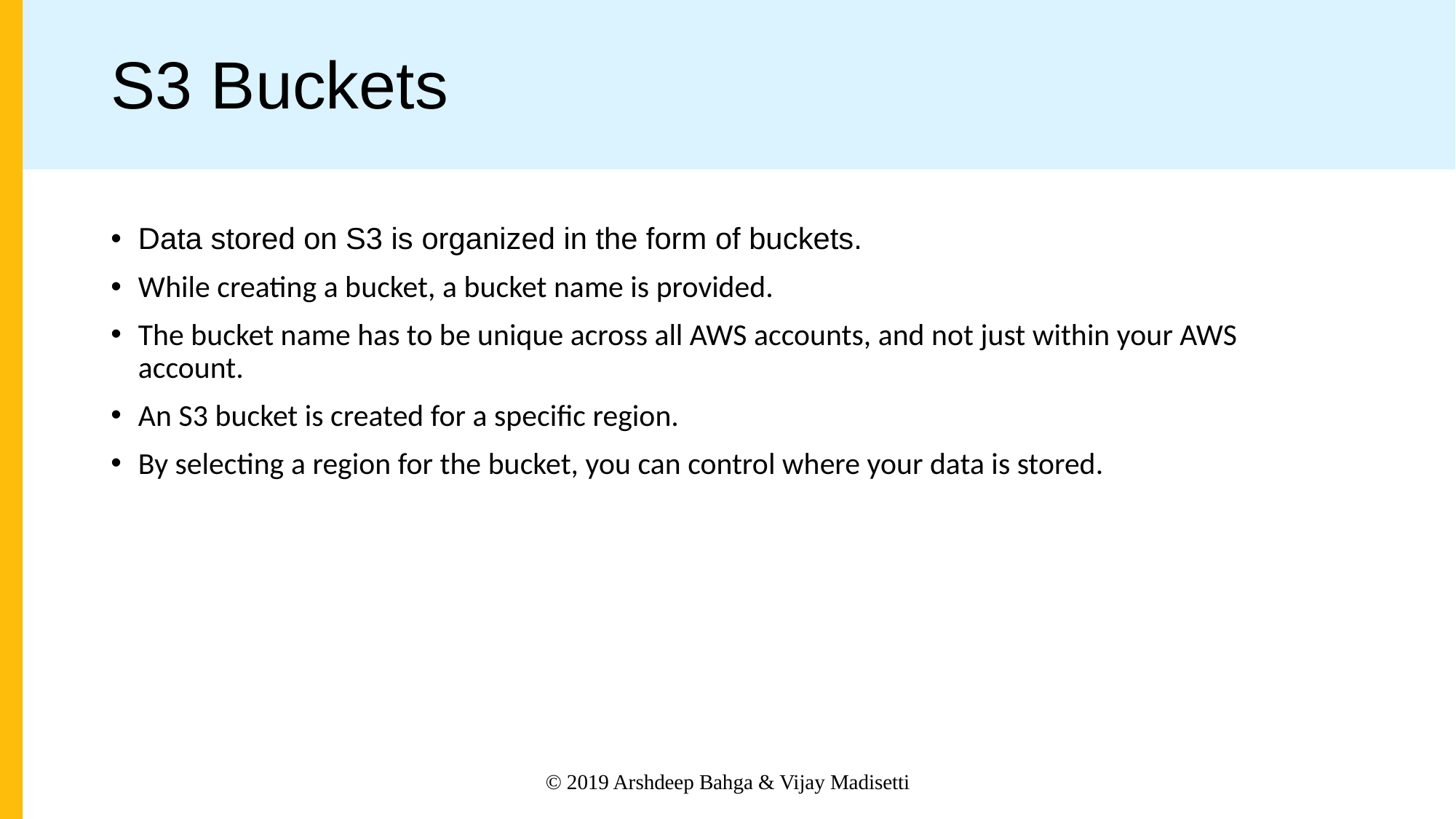

# S3 Buckets
Data stored on S3 is organized in the form of buckets.
While creating a bucket, a bucket name is provided.
The bucket name has to be unique across all AWS accounts, and not just within your AWS account.
An S3 bucket is created for a specific region.
By selecting a region for the bucket, you can control where your data is stored.
© 2019 Arshdeep Bahga & Vijay Madisetti